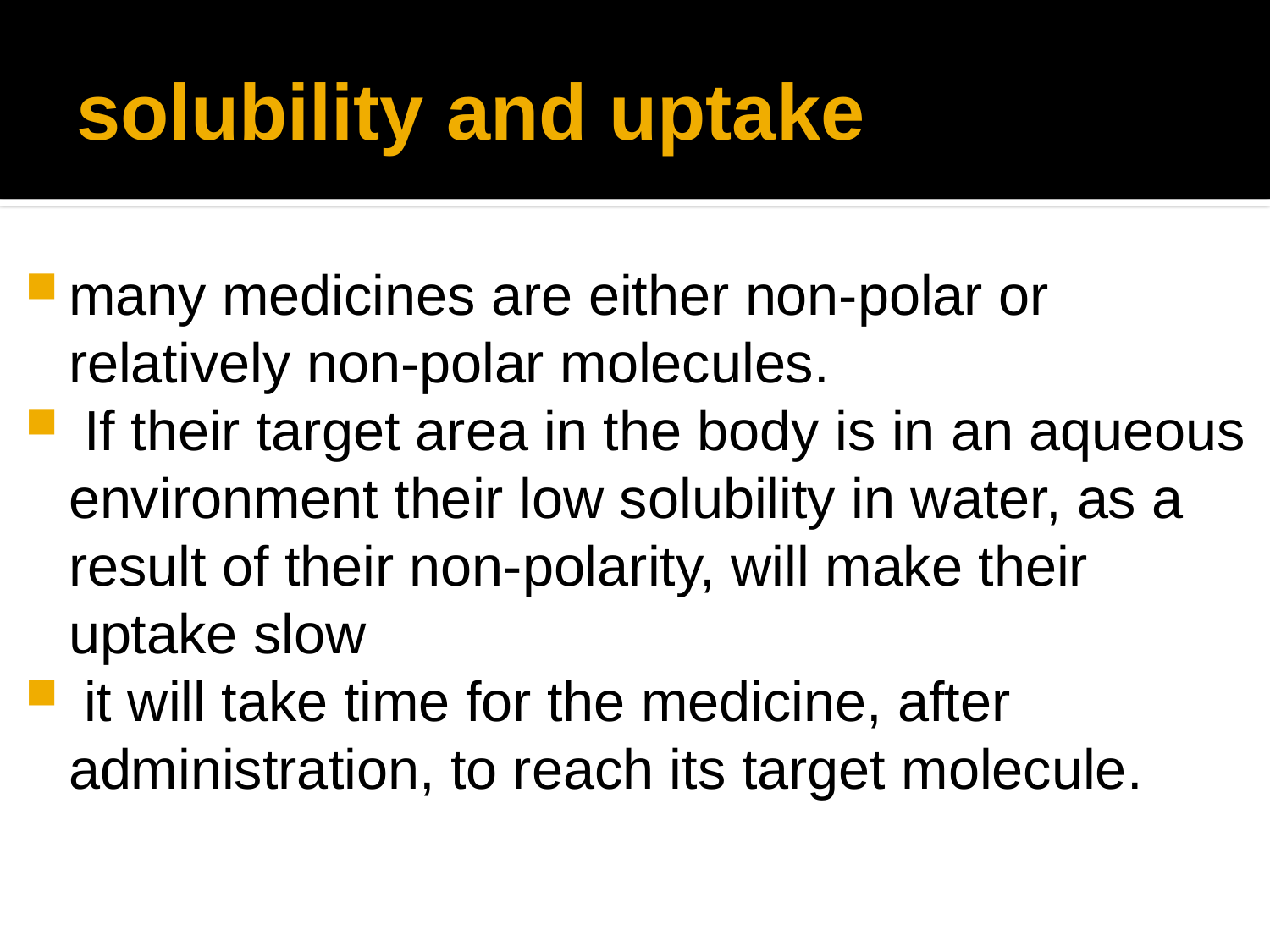

# solubility and uptake
many medicines are either non-polar or relatively non-polar molecules.
 If their target area in the body is in an aqueous environment their low solubility in water, as a result of their non-polarity, will make their uptake slow
 it will take time for the medicine, after administration, to reach its target molecule.